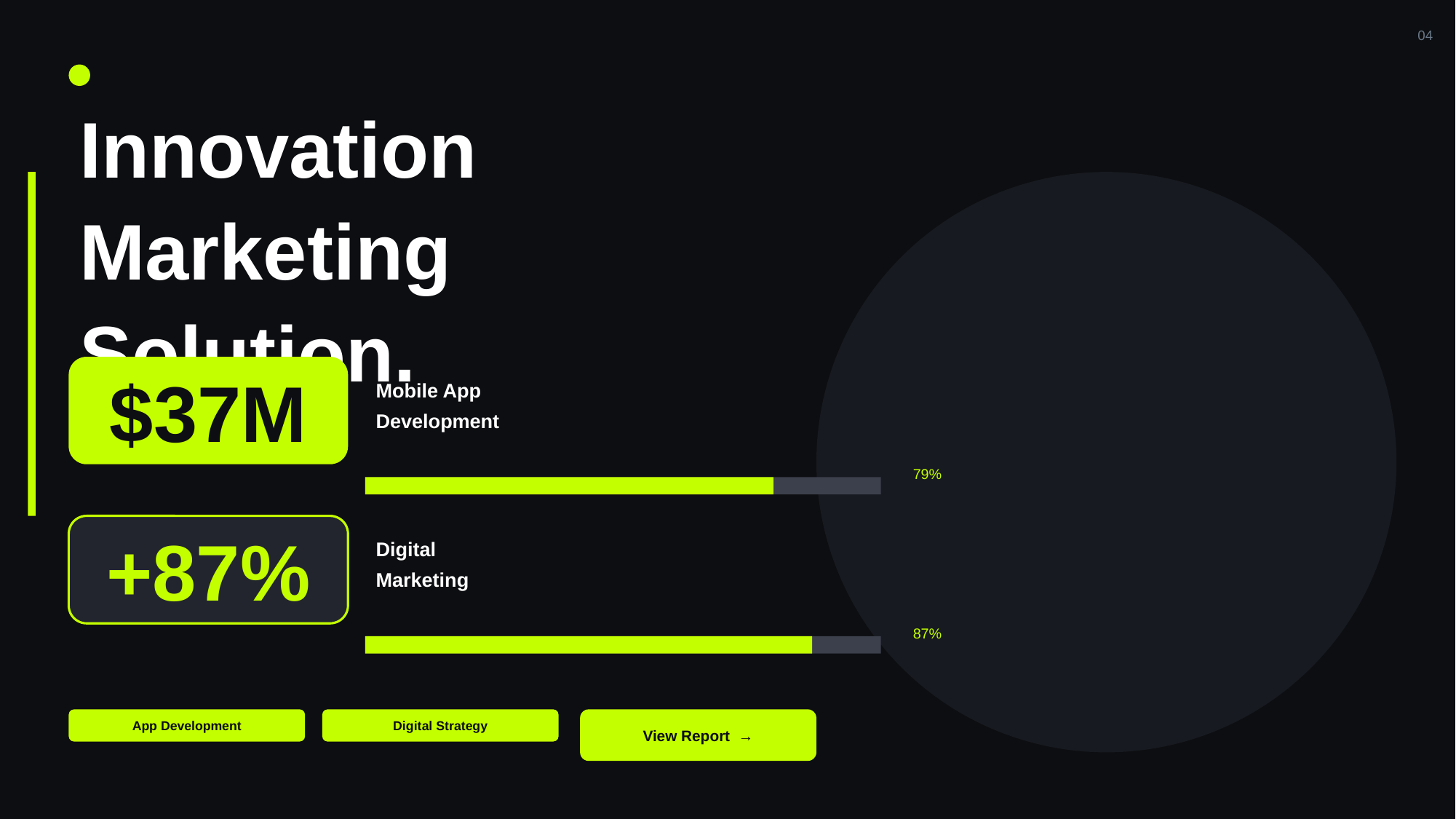

04

Innovation Marketing
Solution.

$37M
Mobile App
Development
79%

+87%
Digital
Marketing
87%

App Development
Digital Strategy
View Report  →